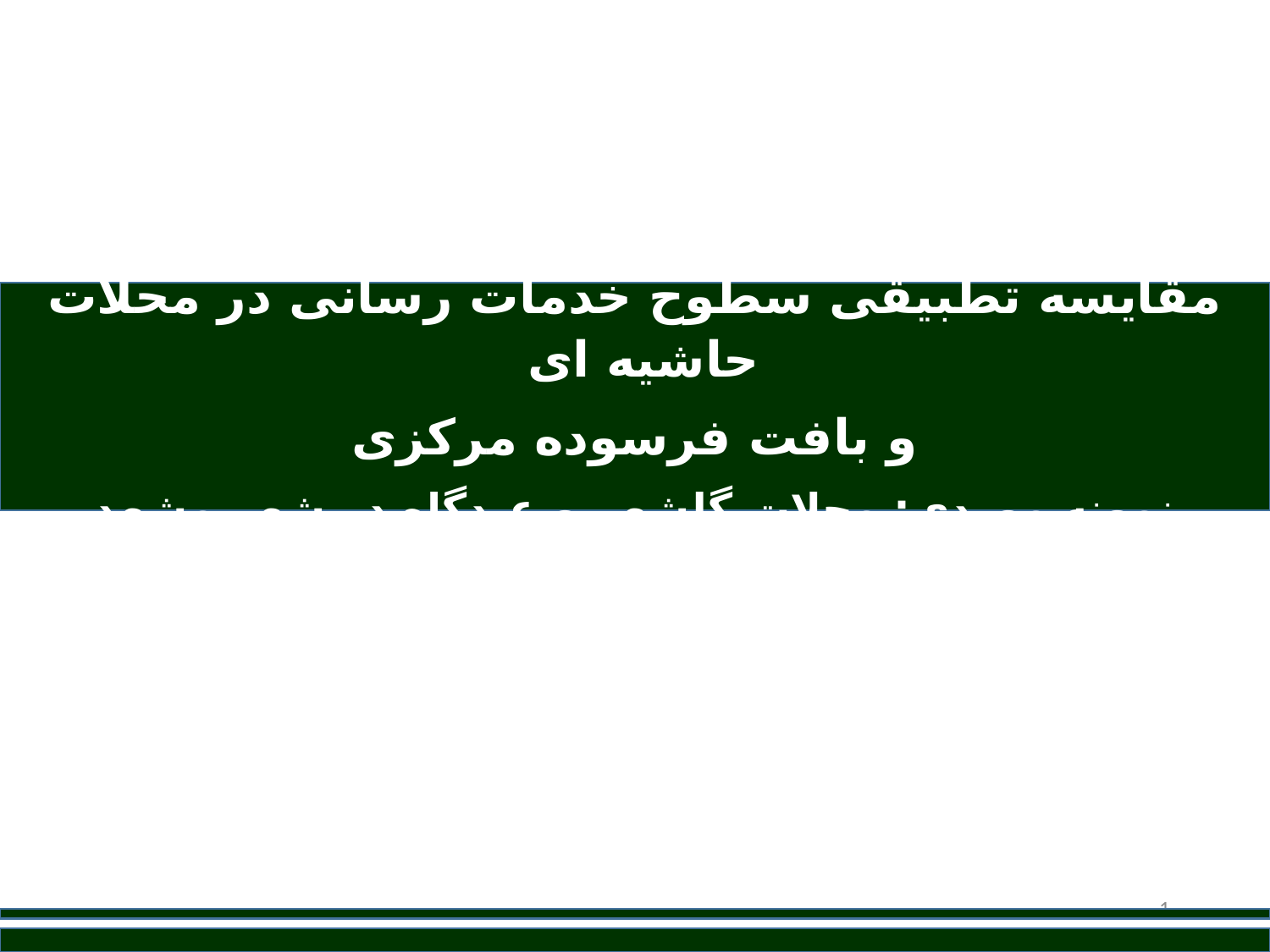

مقایسه تطبیقی سطوح خدمات رسانی در محلات حاشیه ای
و بافت فرسوده مرکزی
نمونه موردی: محلات گلشهر و عیدگاه در شهر مشهد
1